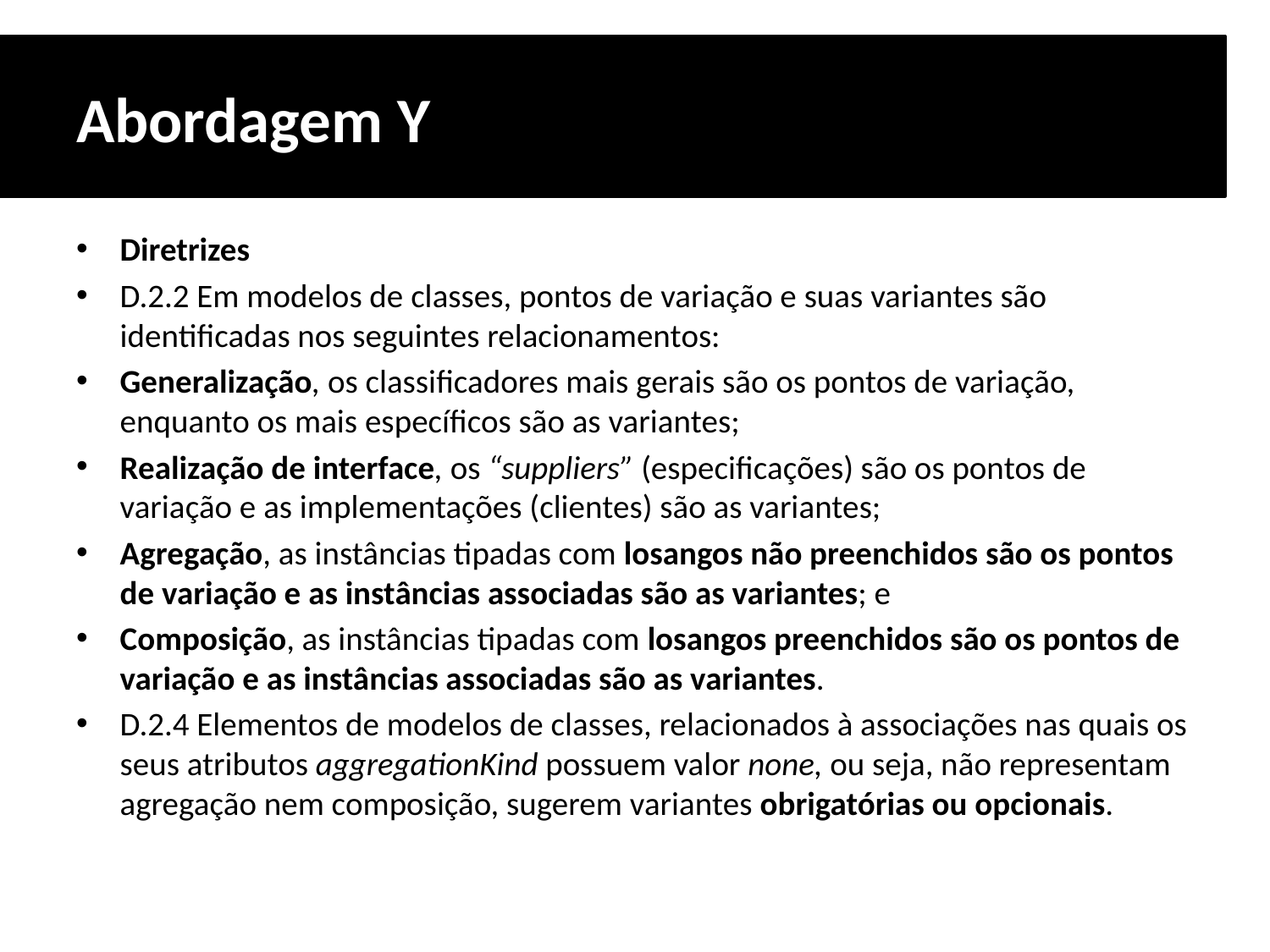

# Abordagem Y
Diretrizes
D.2.2 Em modelos de classes, pontos de variação e suas variantes são identificadas nos seguintes relacionamentos:
Generalização, os classificadores mais gerais são os pontos de variação, enquanto os mais específicos são as variantes;
Realização de interface, os “suppliers” (especificações) são os pontos de variação e as implementações (clientes) são as variantes;
Agregação, as instâncias tipadas com losangos não preenchidos são os pontos de variação e as instâncias associadas são as variantes; e
Composição, as instâncias tipadas com losangos preenchidos são os pontos de variação e as instâncias associadas são as variantes.
D.2.4 Elementos de modelos de classes, relacionados à associações nas quais os seus atributos aggregationKind possuem valor none, ou seja, não representam agregação nem composição, sugerem variantes obrigatórias ou opcionais.